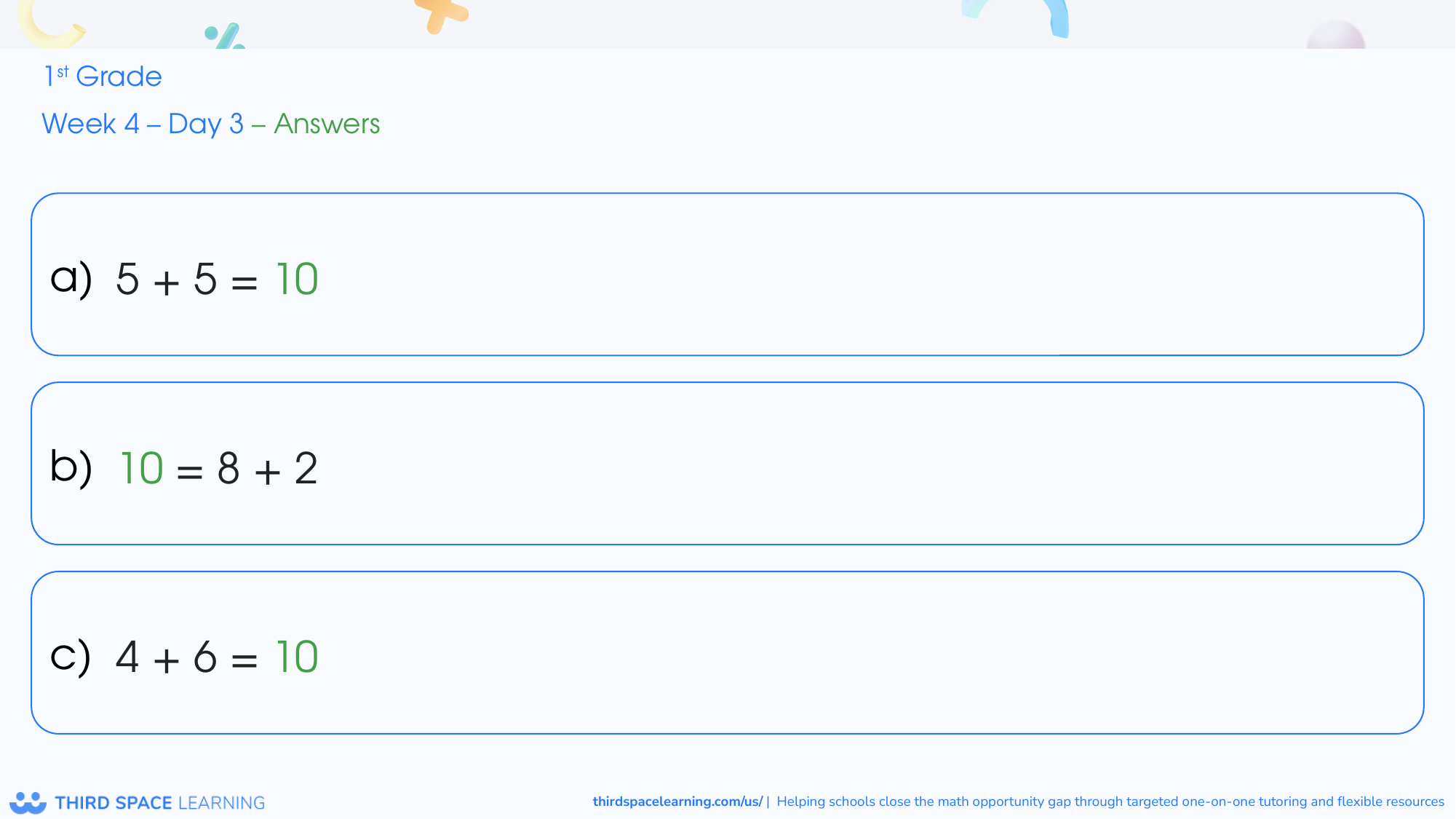

1st Grade
Week 4 – Day 3 – Answers
5 + 5 = 10
10 = 8 + 2
4 + 6 = 10